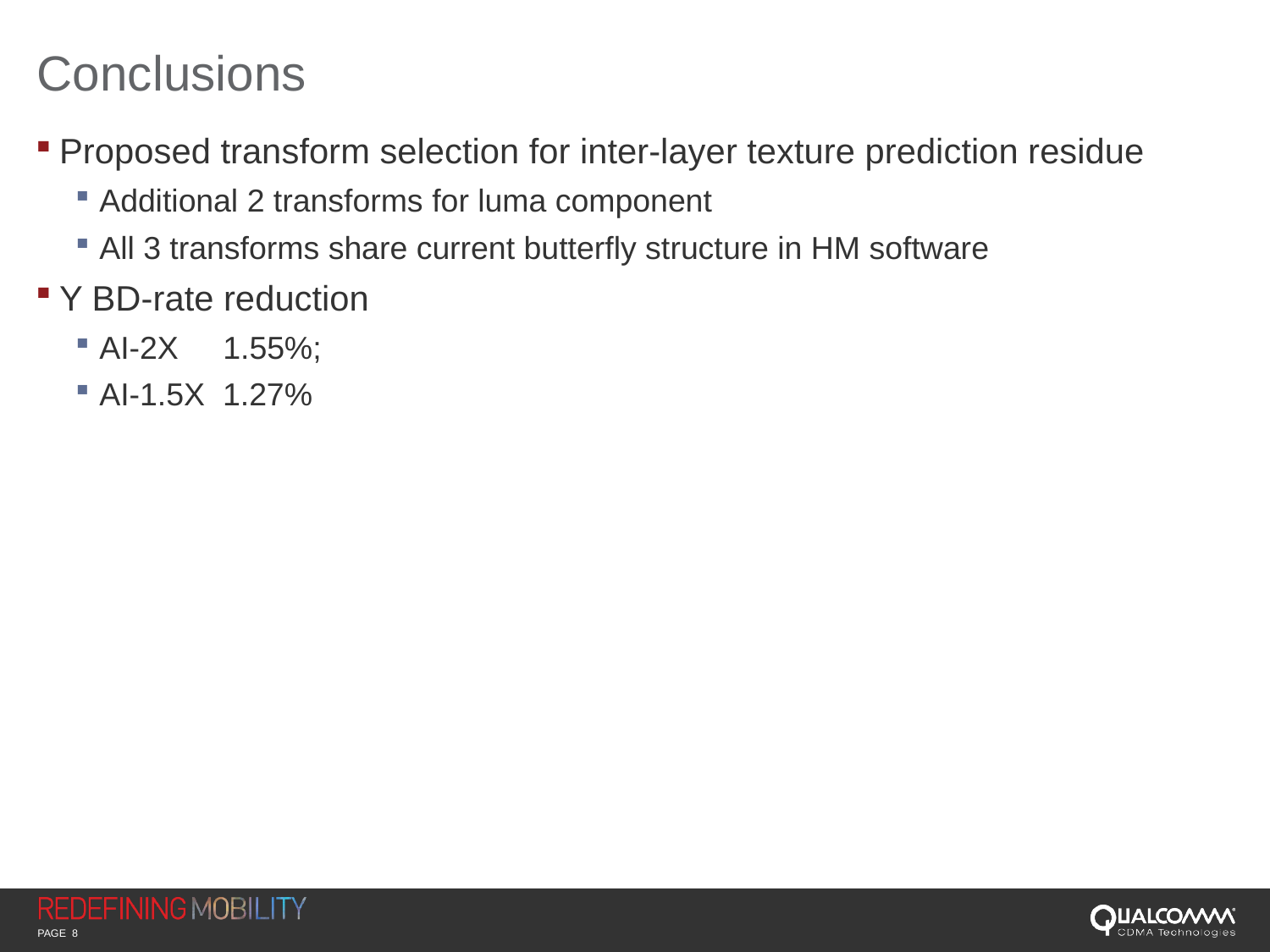

# Conclusions
Proposed transform selection for inter-layer texture prediction residue
Additional 2 transforms for luma component
All 3 transforms share current butterfly structure in HM software
Y BD-rate reduction
AI-2X     1.55%;
AI-1.5X  1.27%